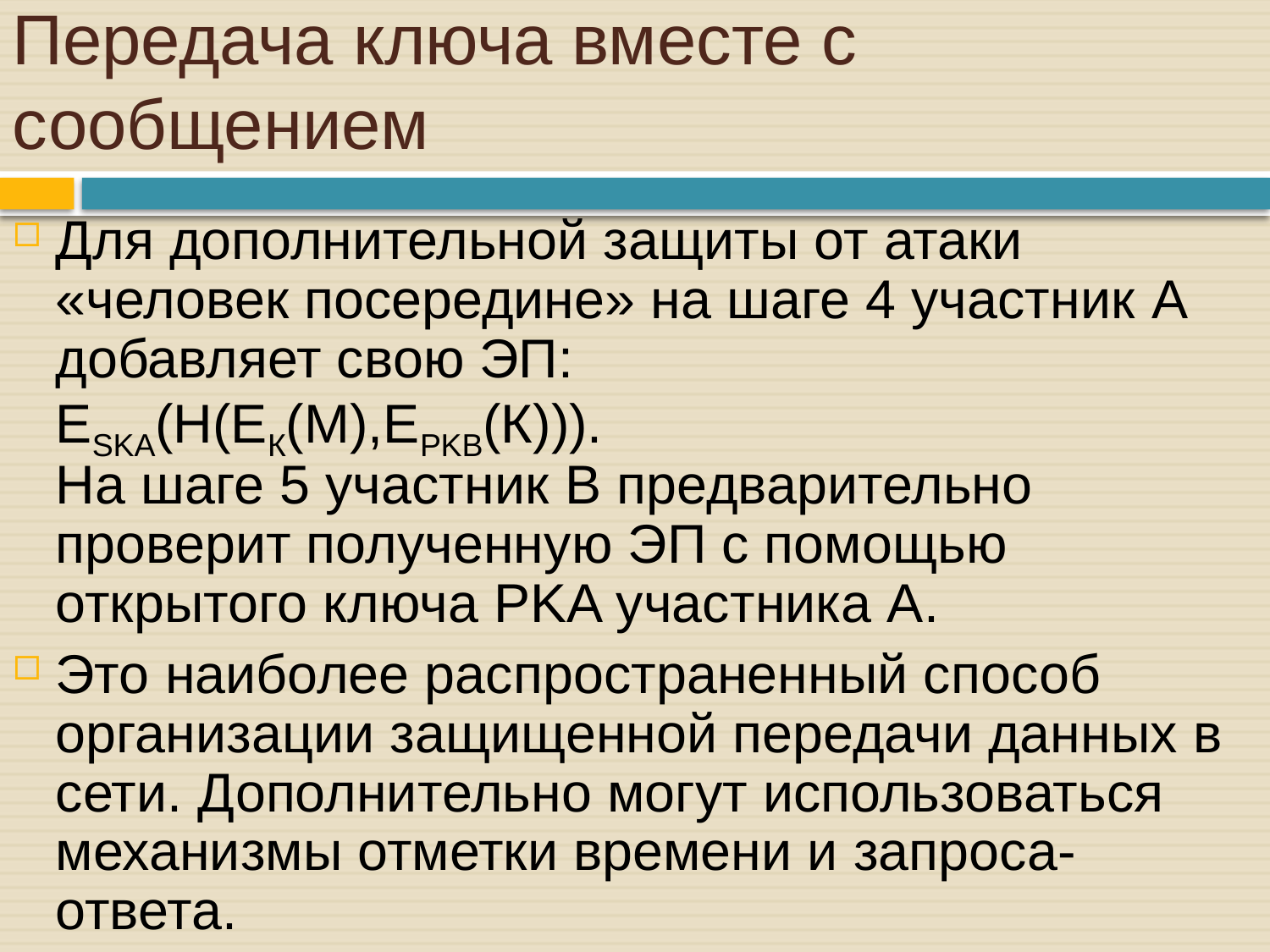

# Передача ключа вместе с сообщением
Для дополнительной защиты от атаки «человек посередине» на шаге 4 участник A добавляет свою ЭП:
ESKA(H(ЕК(М),ЕPKВ(К))).
На шаге 5 участник B предварительно проверит полученную ЭП с помощью открытого ключа PKA участника A.
Это наиболее распространенный способ организации защищенной передачи данных в сети. Дополнительно могут использоваться механизмы отметки времени и запроса-ответа.